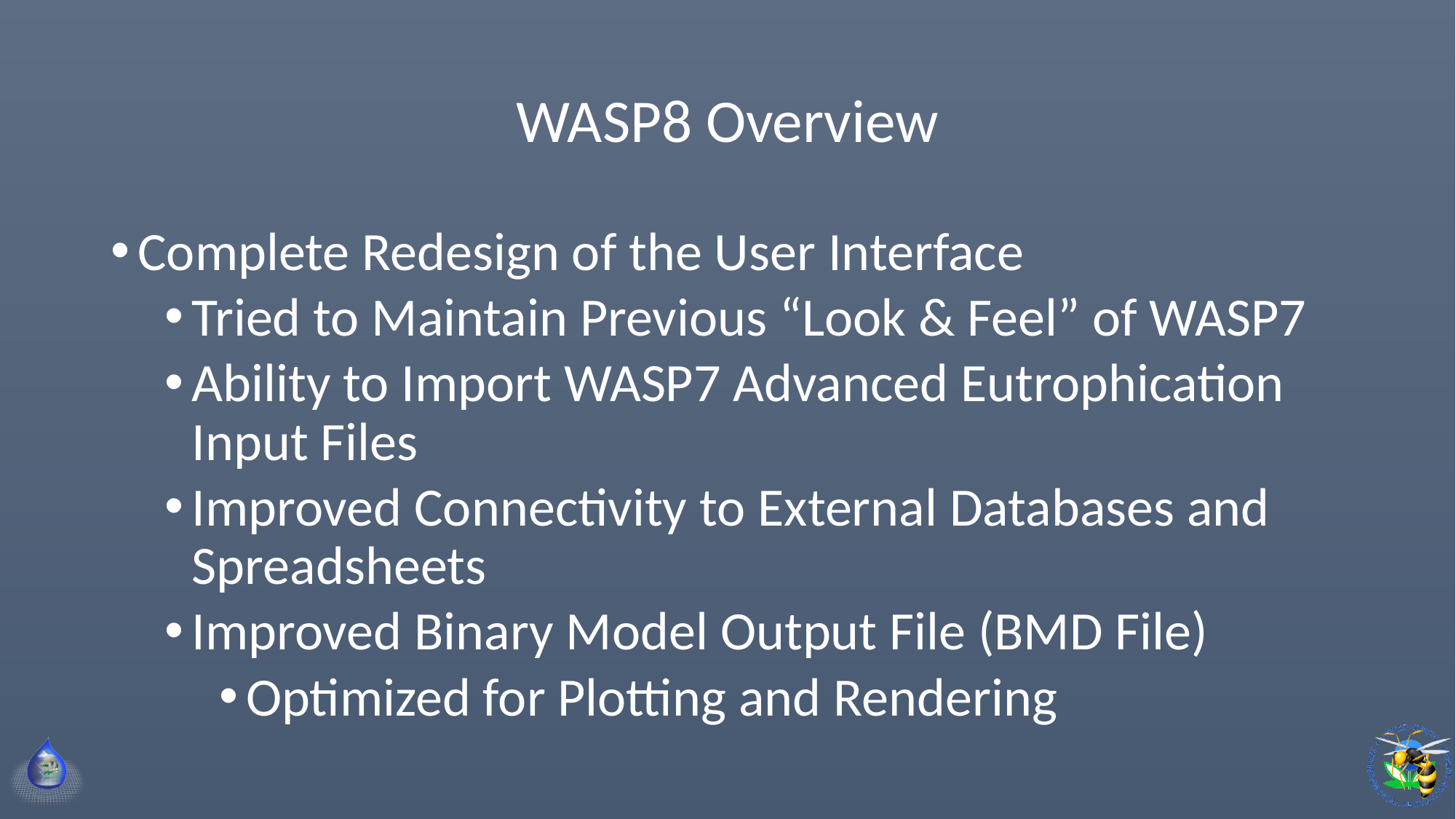

# WASP8 Overview
Complete Redesign of the User Interface
Tried to Maintain Previous “Look & Feel” of WASP7
Ability to Import WASP7 Advanced Eutrophication Input Files
Improved Connectivity to External Databases and Spreadsheets
Improved Binary Model Output File (BMD File)
Optimized for Plotting and Rendering